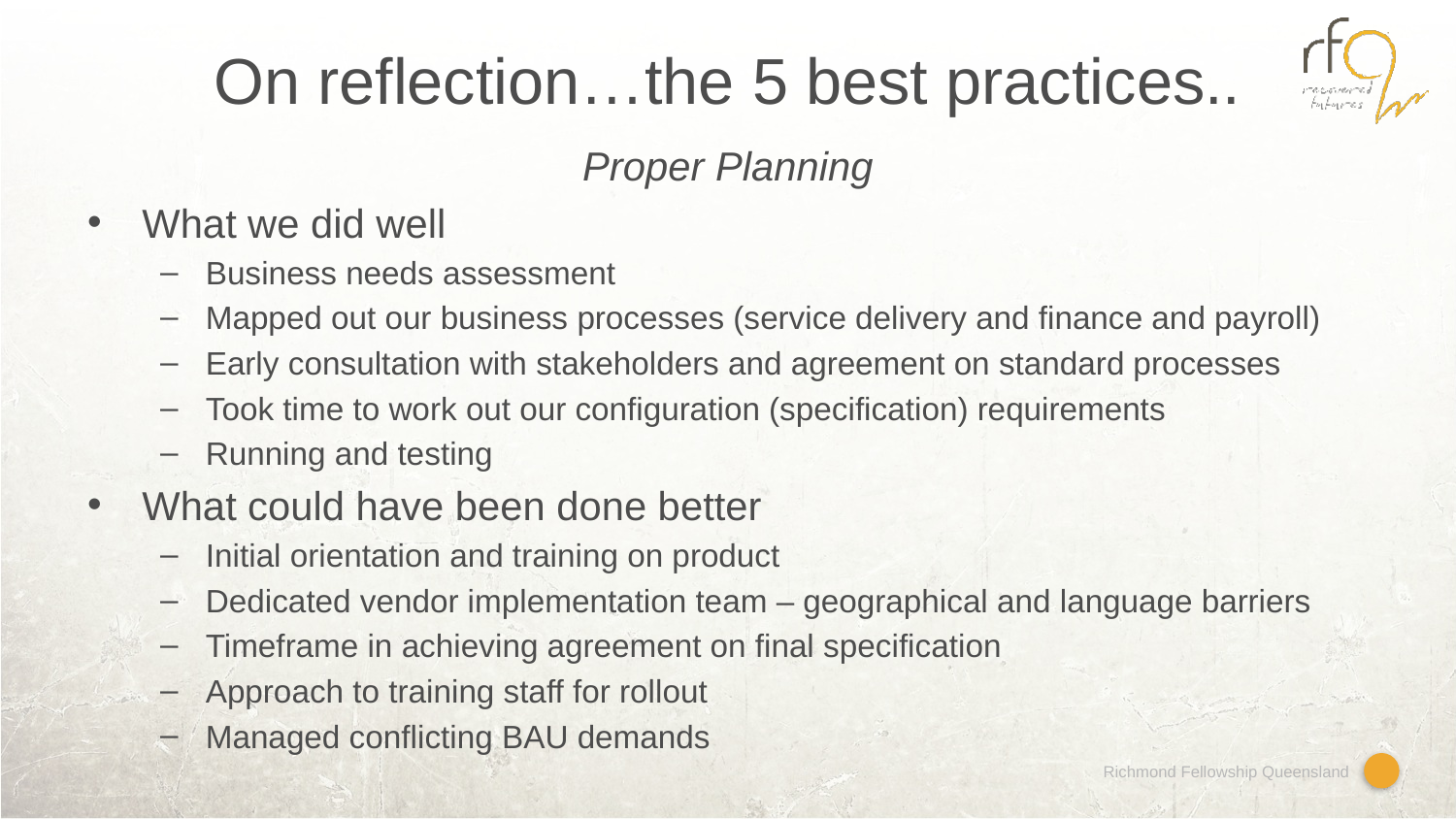

# On reflection…the 5 best practices..
Proper Planning
What we did well
Business needs assessment
Mapped out our business processes (service delivery and finance and payroll)
Early consultation with stakeholders and agreement on standard processes
Took time to work out our configuration (specification) requirements
Running and testing
What could have been done better
Initial orientation and training on product
Dedicated vendor implementation team – geographical and language barriers
Timeframe in achieving agreement on final specification
Approach to training staff for rollout
Managed conflicting BAU demands